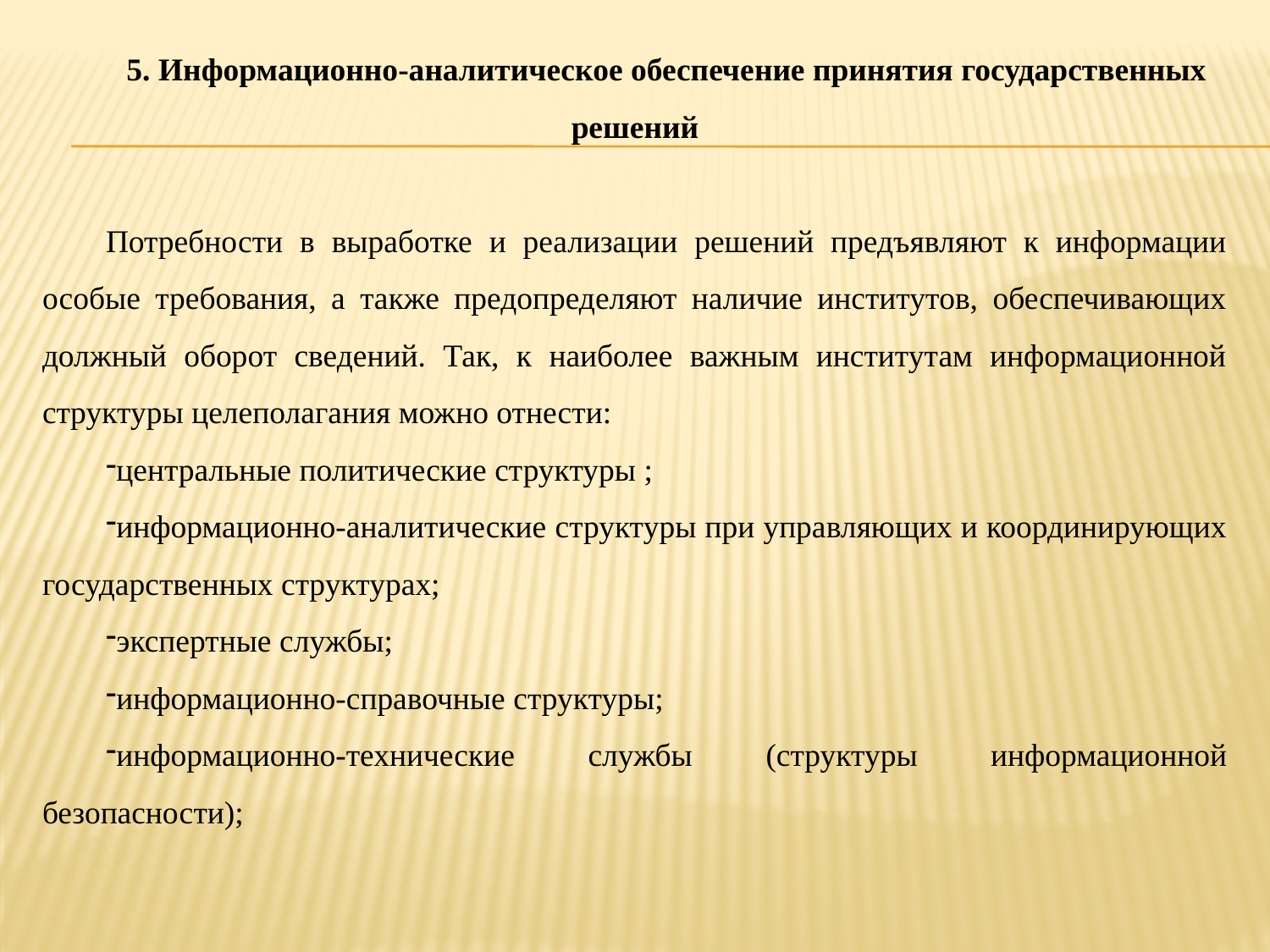

5. Информационно-аналитическое обеспечение принятия государственных решений

Потребности в выработке и реализации решений предъявляют к информации особые требования, а также предопределяют наличие институтов, обеспечивающих должный оборот сведений. Так, к наиболее важным институтам информационной структуры целеполагания можно отнести:
центральные политические структуры ;
информационно-аналитические структуры при управляющих и координирующих государственных структурах;
экспертные службы;
информационно-справочные структуры;
информационно-технические службы (структуры информационной безопасности);